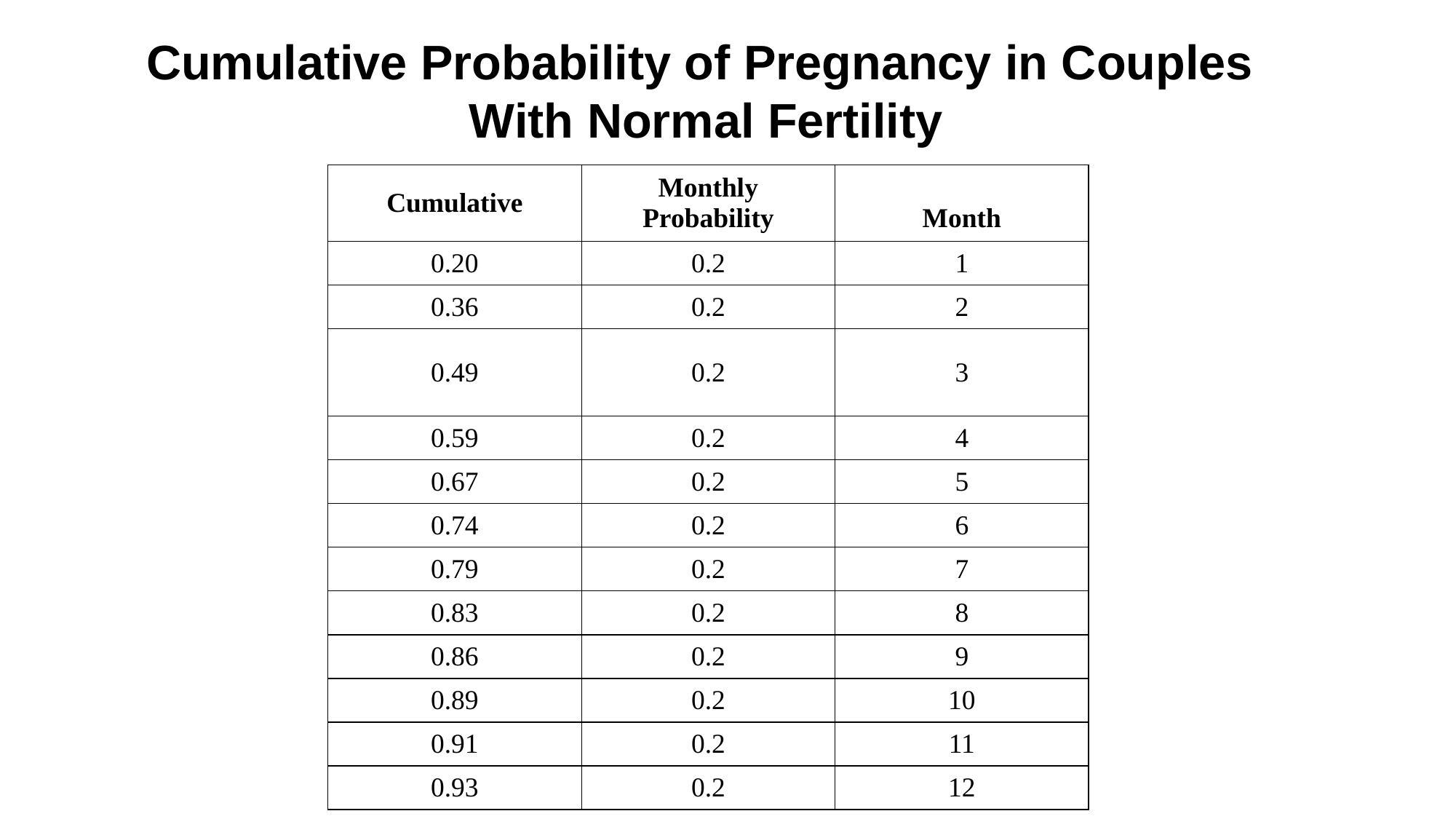

Cumulative Probability of Pregnancy in Couples With Normal Fertility

| Cumulative | Monthly Probability | Month |
| --- | --- | --- |
| 0.20 | 0.2 | 1 |
| 0.36 | 0.2 | 2 |
| 0.49 | 0.2 | 3 |
| 0.59 | 0.2 | 4 |
| 0.67 | 0.2 | 5 |
| 0.74 | 0.2 | 6 |
| 0.79 | 0.2 | 7 |
| 0.83 | 0.2 | 8 |
| 0.86 | 0.2 | 9 |
| 0.89 | 0.2 | 10 |
| 0.91 | 0.2 | 11 |
| 0.93 | 0.2 | 12 |